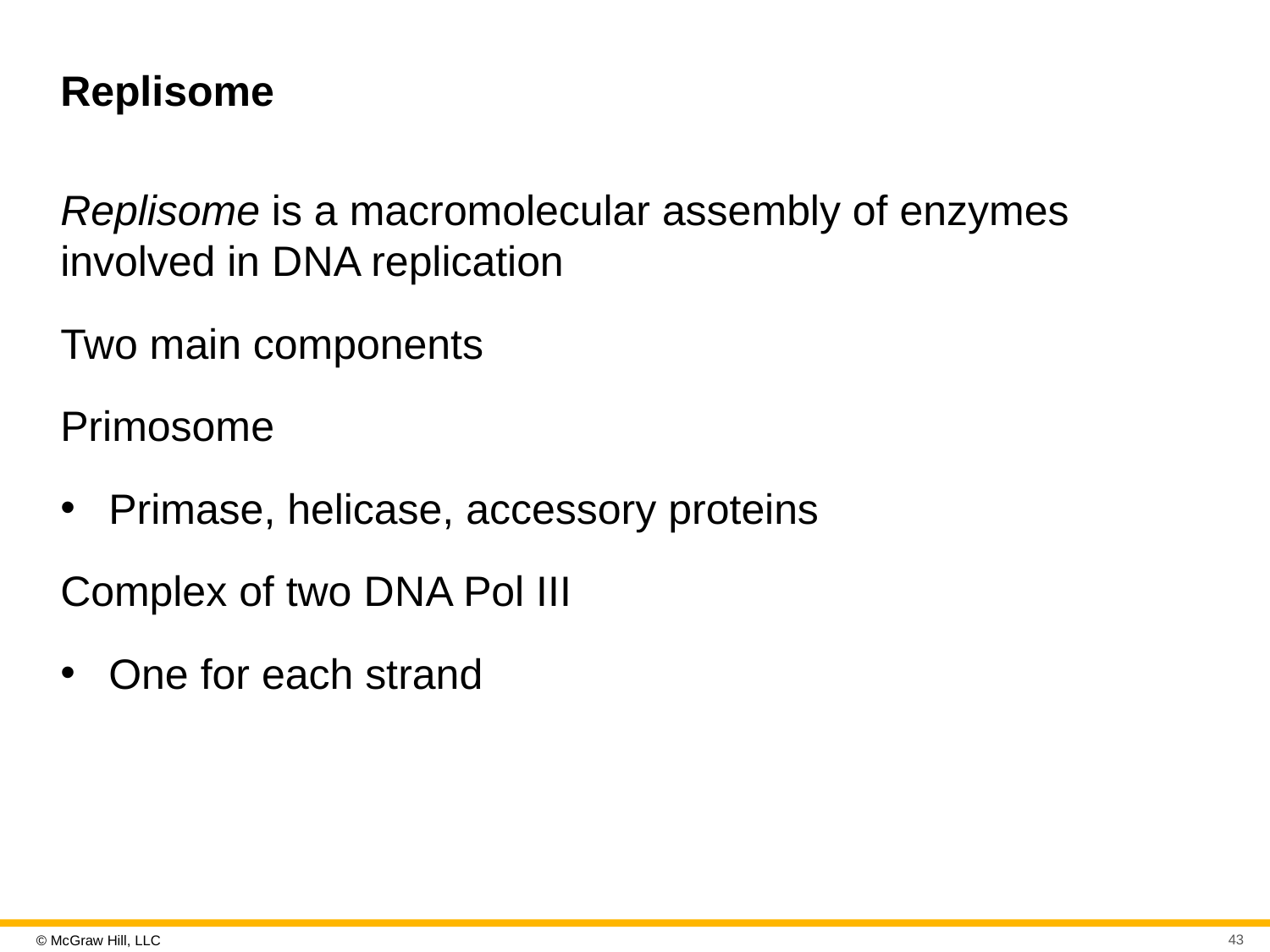

# Replisome
Replisome is a macromolecular assembly of enzymes involved in D N A replication
Two main components
Primosome
Primase, helicase, accessory proteins
Complex of two D N A Pol III
One for each strand
43